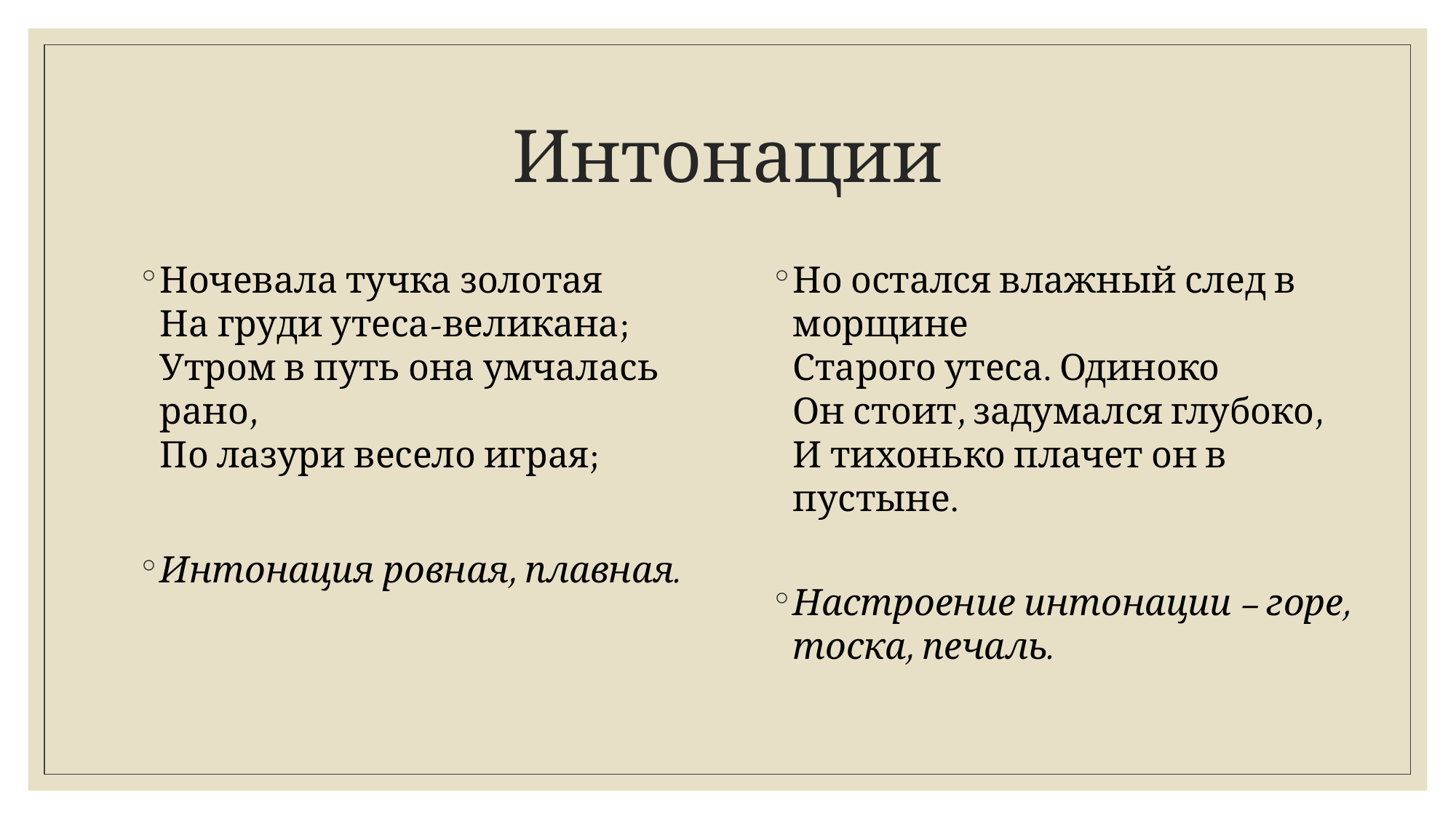

# Интонации
Ночевала тучка золотая
На груди утеса-великана;
Утром в путь она умчалась рано,
По лазури весело играя;

Интонация ровная, плавная.

Но остался влажный след в морщине
Старого утеса. Одиноко
Он стоит, задумался глубоко,
И тихонько плачет он в пустыне.

Настроение интонации – горе, тоска, печаль.